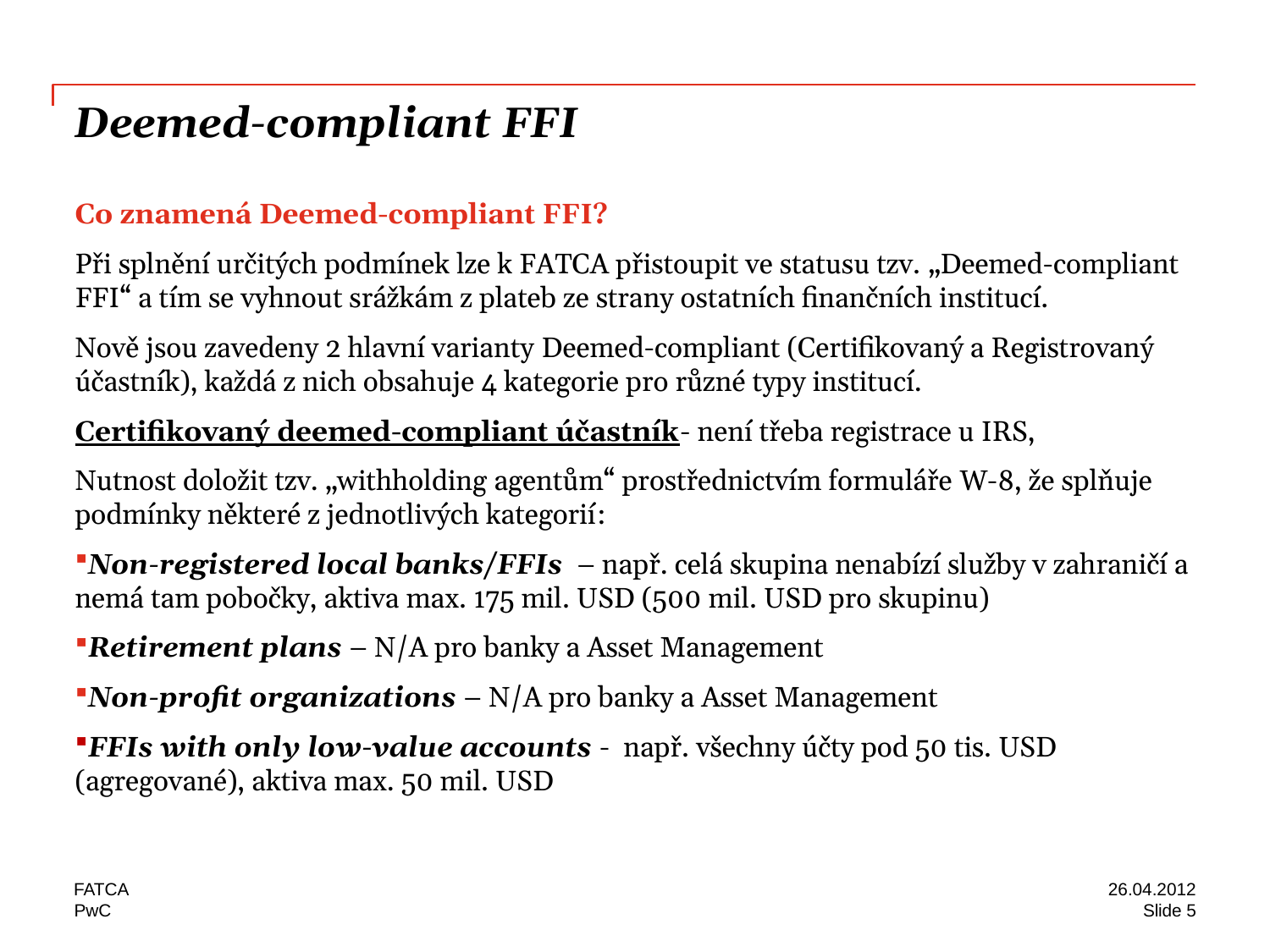

# Deemed-compliant FFI
Co znamená Deemed-compliant FFI?
Při splnění určitých podmínek lze k FATCA přistoupit ve statusu tzv. „Deemed-compliant FFI“ a tím se vyhnout srážkám z plateb ze strany ostatních finančních institucí.
Nově jsou zavedeny 2 hlavní varianty Deemed-compliant (Certifikovaný a Registrovaný účastník), každá z nich obsahuje 4 kategorie pro různé typy institucí.
Certifikovaný deemed-compliant účastník- není třeba registrace u IRS,
Nutnost doložit tzv. „withholding agentům“ prostřednictvím formuláře W-8, že splňuje podmínky některé z jednotlivých kategorií:
Non-registered local banks/FFIs  – např. celá skupina nenabízí služby v zahraničí a nemá tam pobočky, aktiva max. 175 mil. USD (500 mil. USD pro skupinu)
Retirement plans – N/A pro banky a Asset Management
Non-profit organizations – N/A pro banky a Asset Management
FFIs with only low-value accounts -  např. všechny účty pod 50 tis. USD (agregované), aktiva max. 50 mil. USD
FATCA
26.04.2012
Slide 5